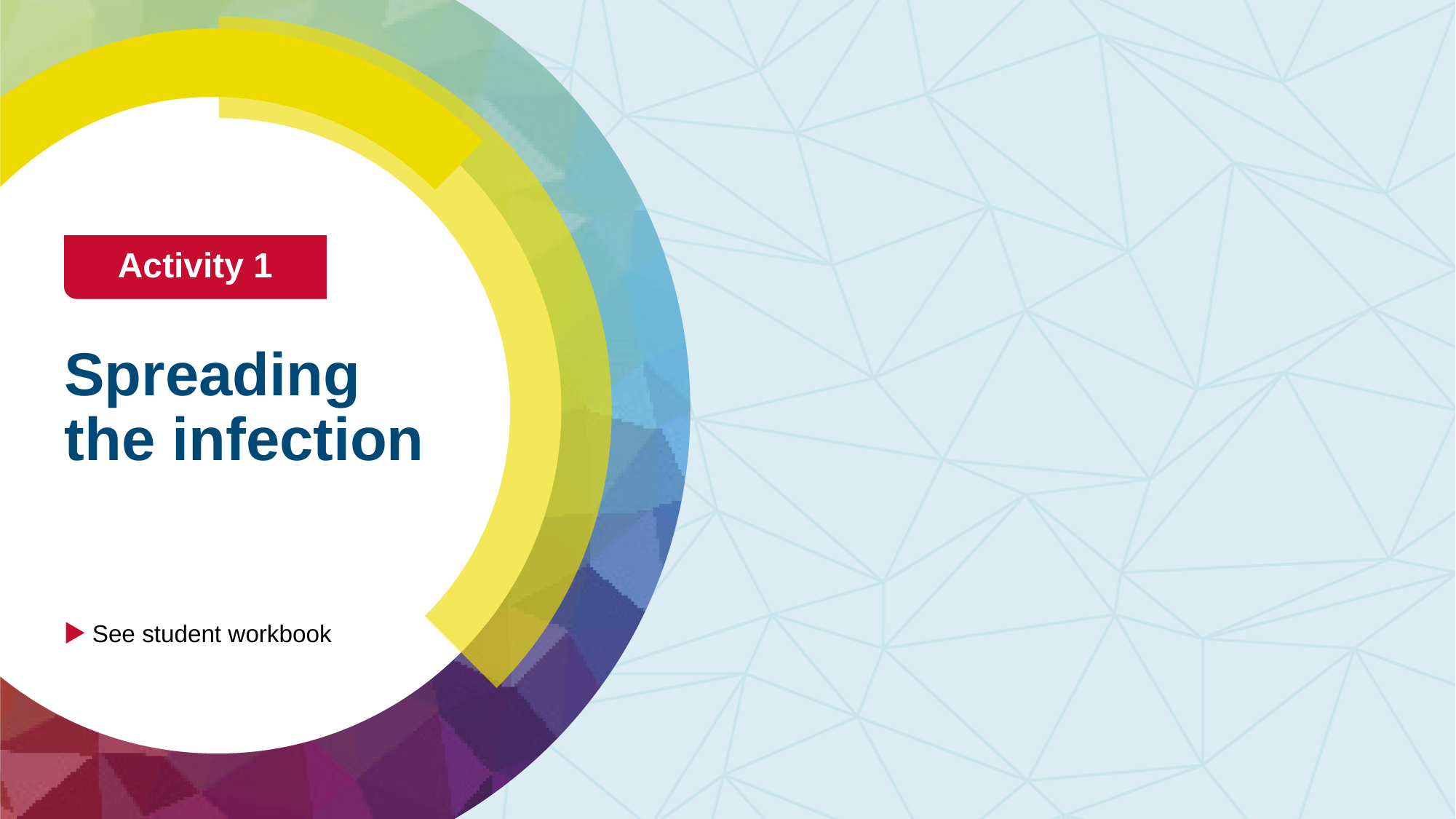

Activity 1
# Spreading the infection
See student workbook